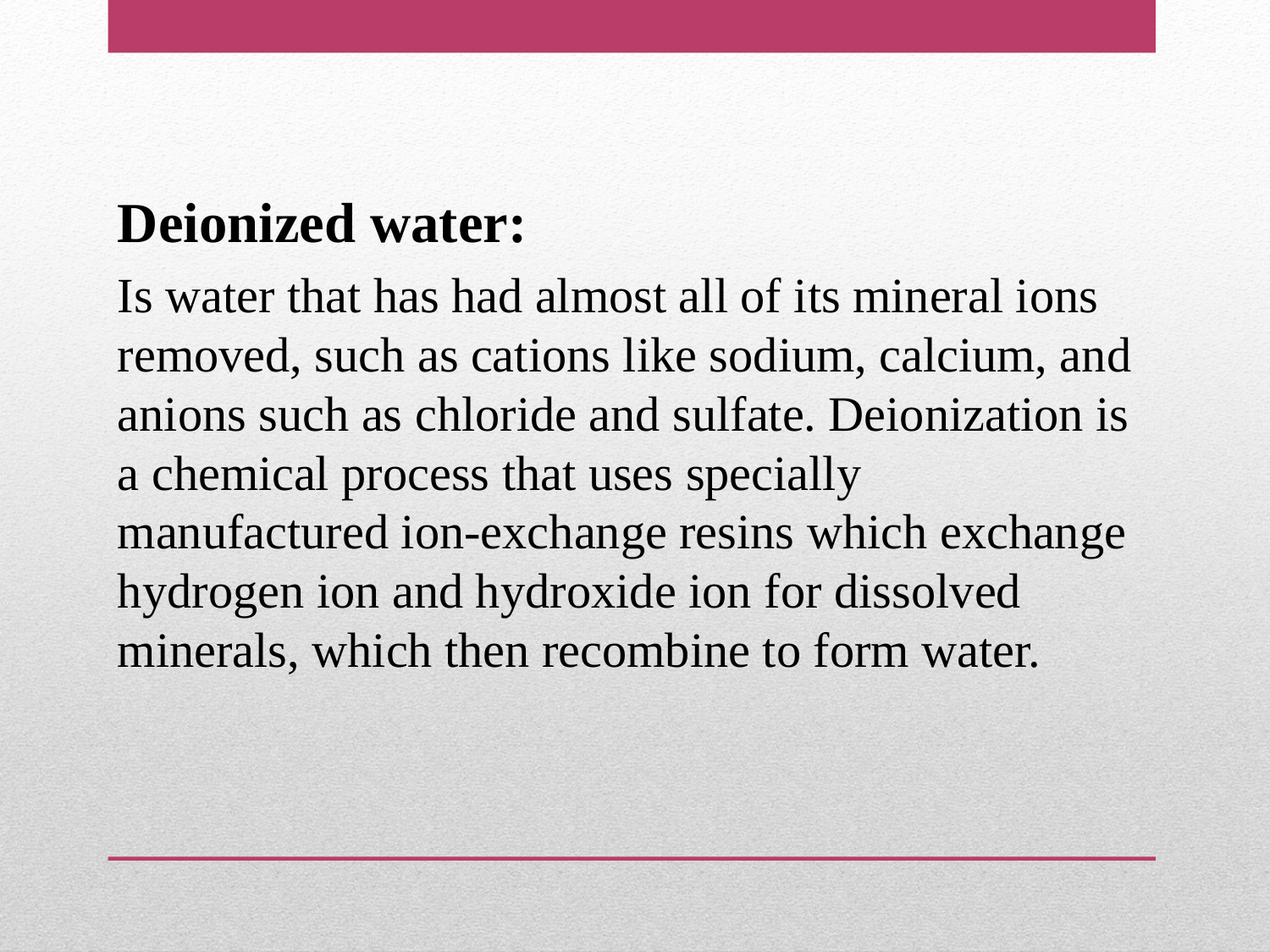

Deionized water:
Is water that has had almost all of its mineral ions removed, such as cations like sodium, calcium, and anions such as chloride and sulfate. Deionization is a chemical process that uses specially manufactured ion-exchange resins which exchange hydrogen ion and hydroxide ion for dissolved minerals, which then recombine to form water.
#